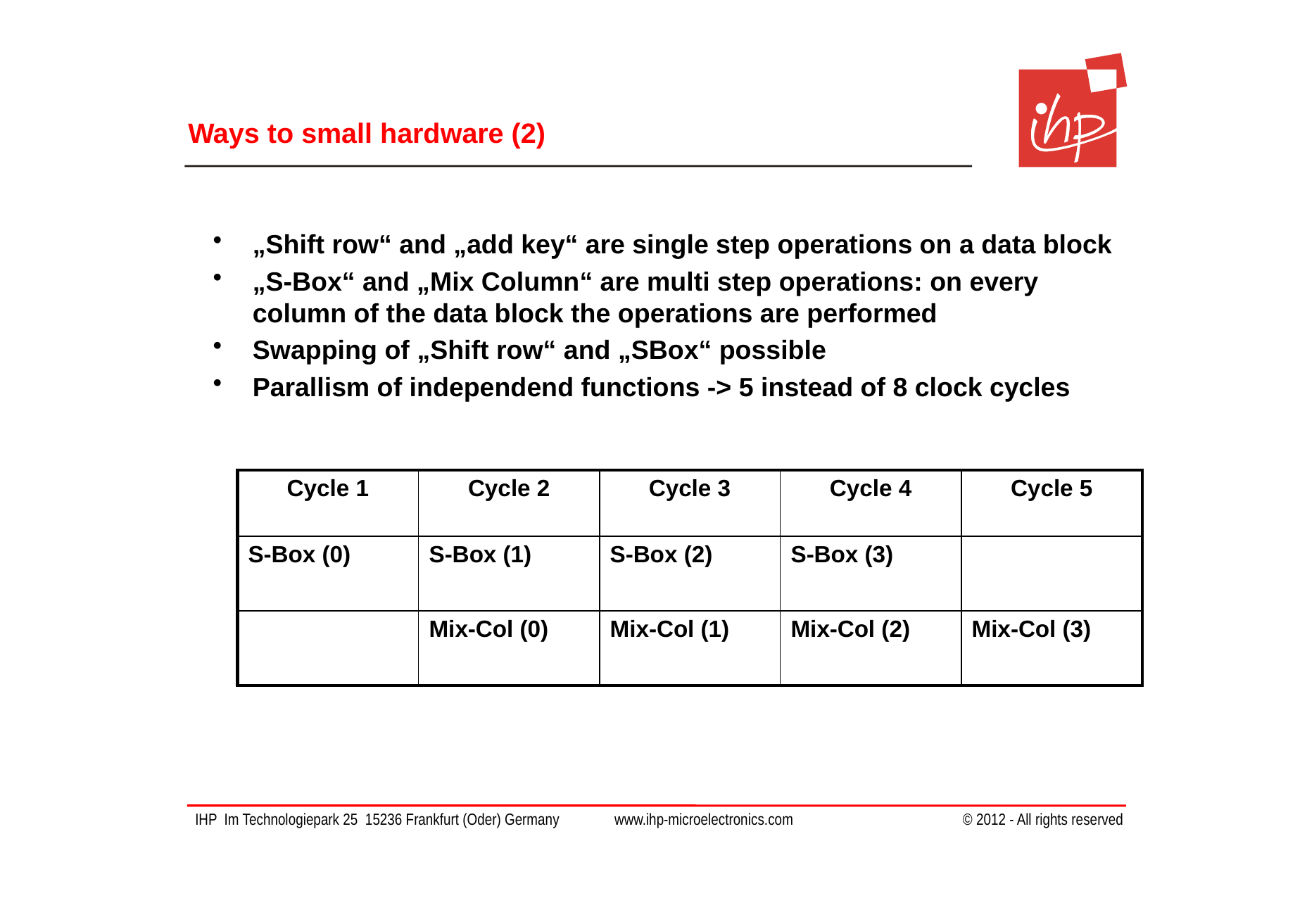

# Ways to small hardware (2)
„Shift row“ and „add key“ are single step operations on a data block
„S-Box“ and „Mix Column“ are multi step operations: on every column of the data block the operations are performed
Swapping of „Shift row“ and „SBox“ possible
Parallism of independend functions -> 5 instead of 8 clock cycles
| Cycle 1 | Cycle 2 | Cycle 3 | Cycle 4 | Cycle 5 |
| --- | --- | --- | --- | --- |
| S-Box (0) | S-Box (1) | S-Box (2) | S-Box (3) |  |
|  | Mix-Col (0) | Mix-Col (1) | Mix-Col (2) | Mix-Col (3) |